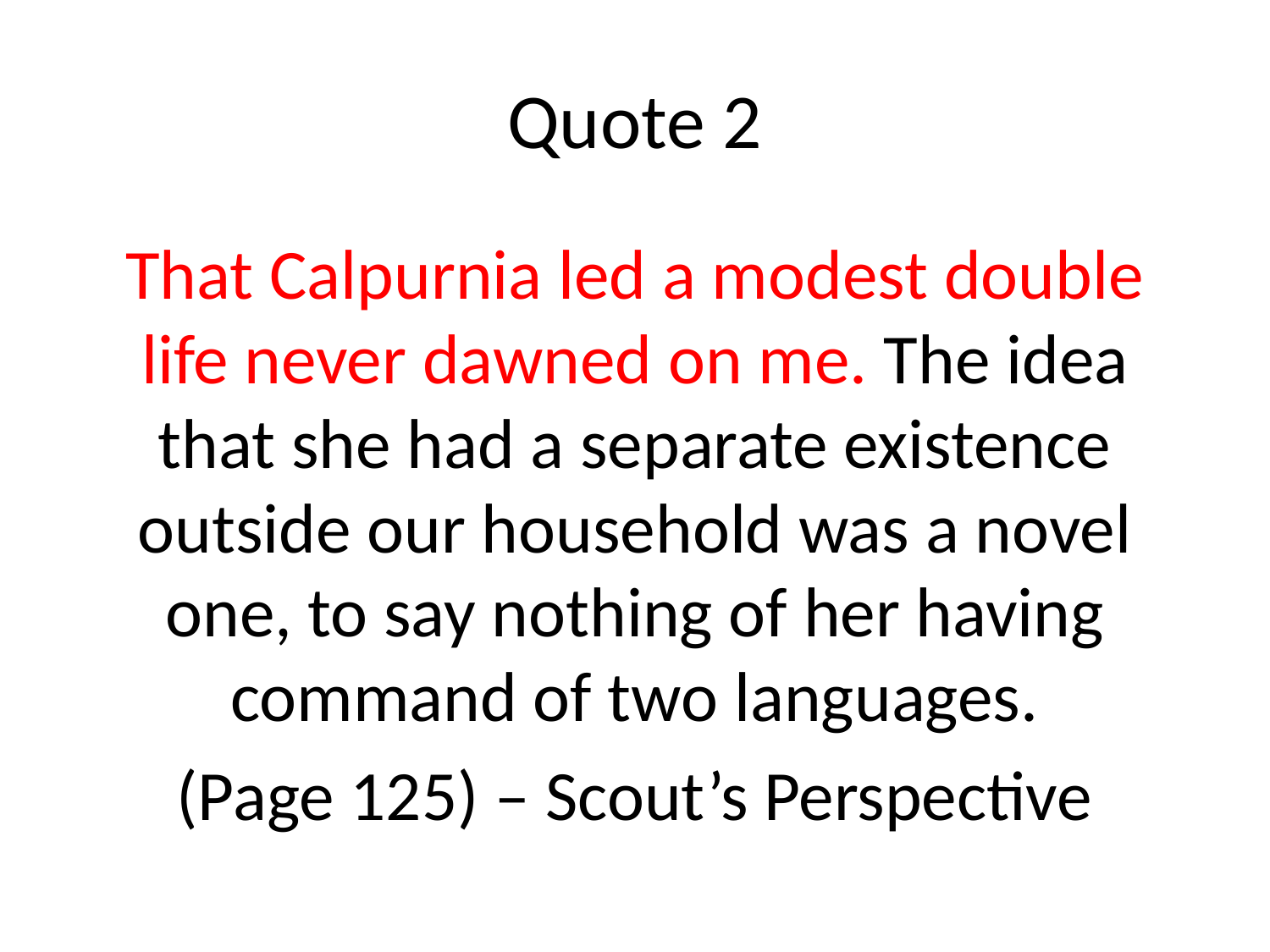

# Quote 2
That Calpurnia led a modest double life never dawned on me. The idea that she had a separate existence outside our household was a novel one, to say nothing of her having command of two languages.
(Page 125) – Scout’s Perspective